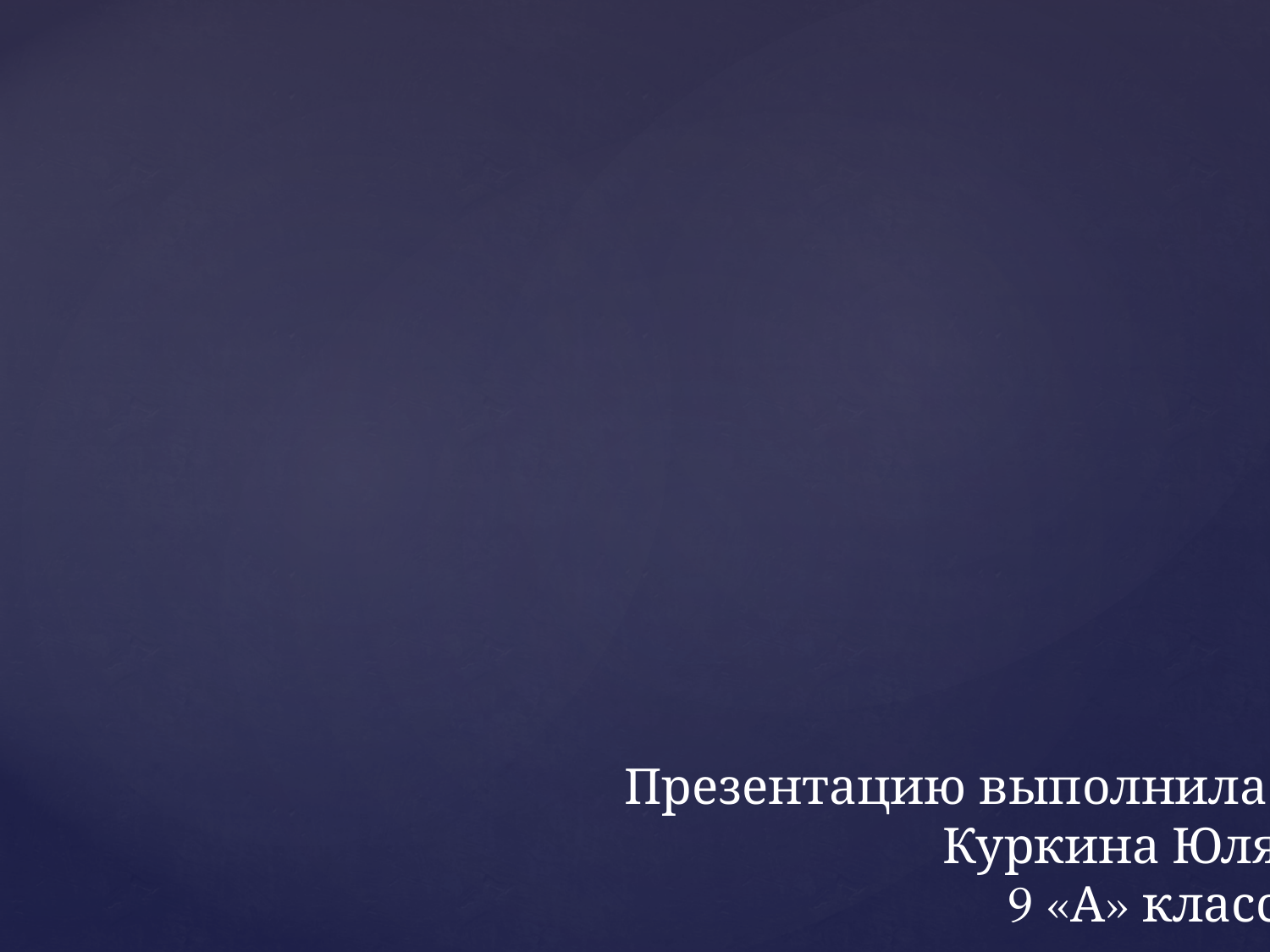

Презентацию выполнила:
Куркина Юля
9 «А» класс